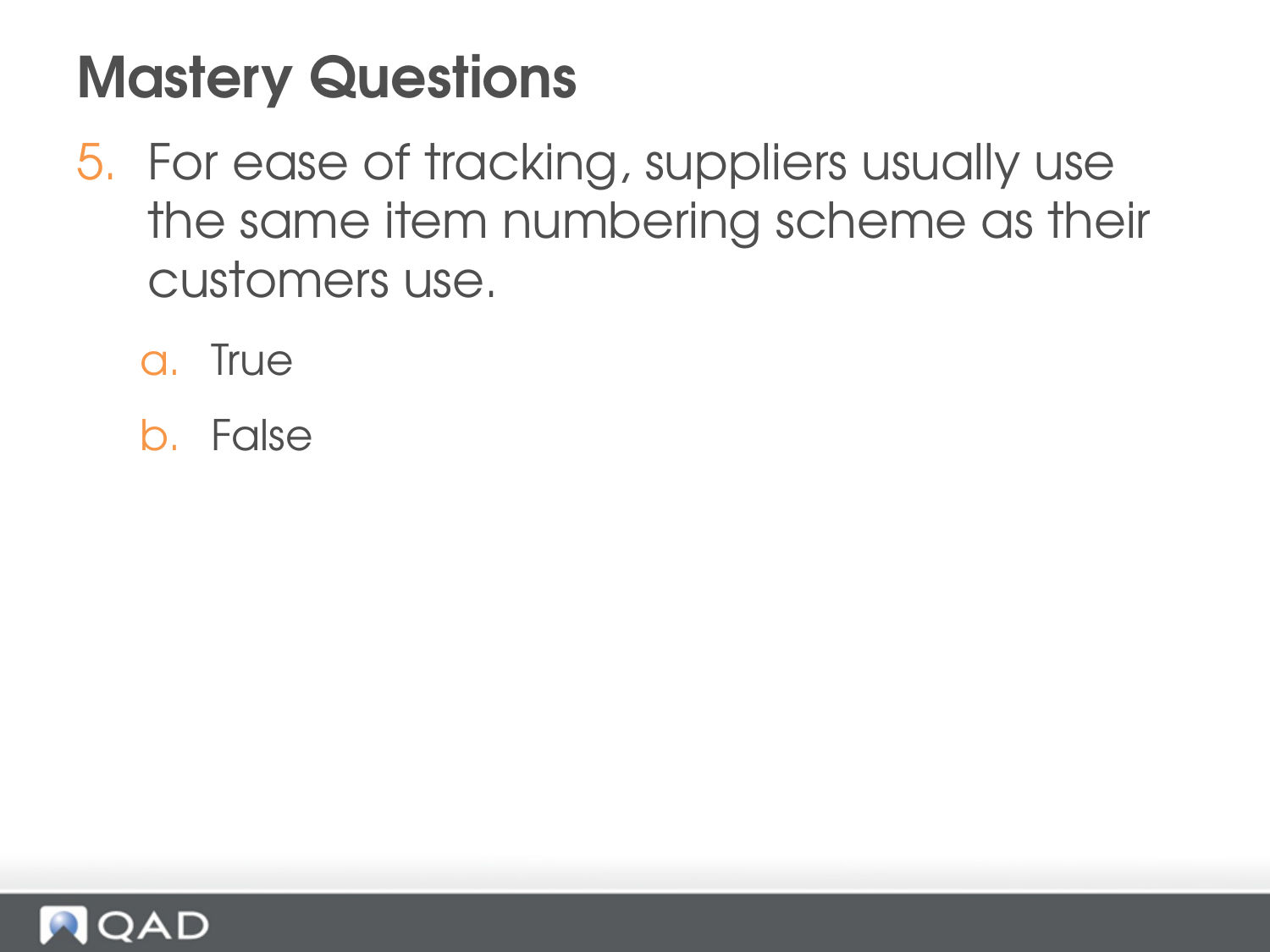

Mastery Questions
For ease of tracking, suppliers usually use the same item numbering scheme as their customers use.
True
False